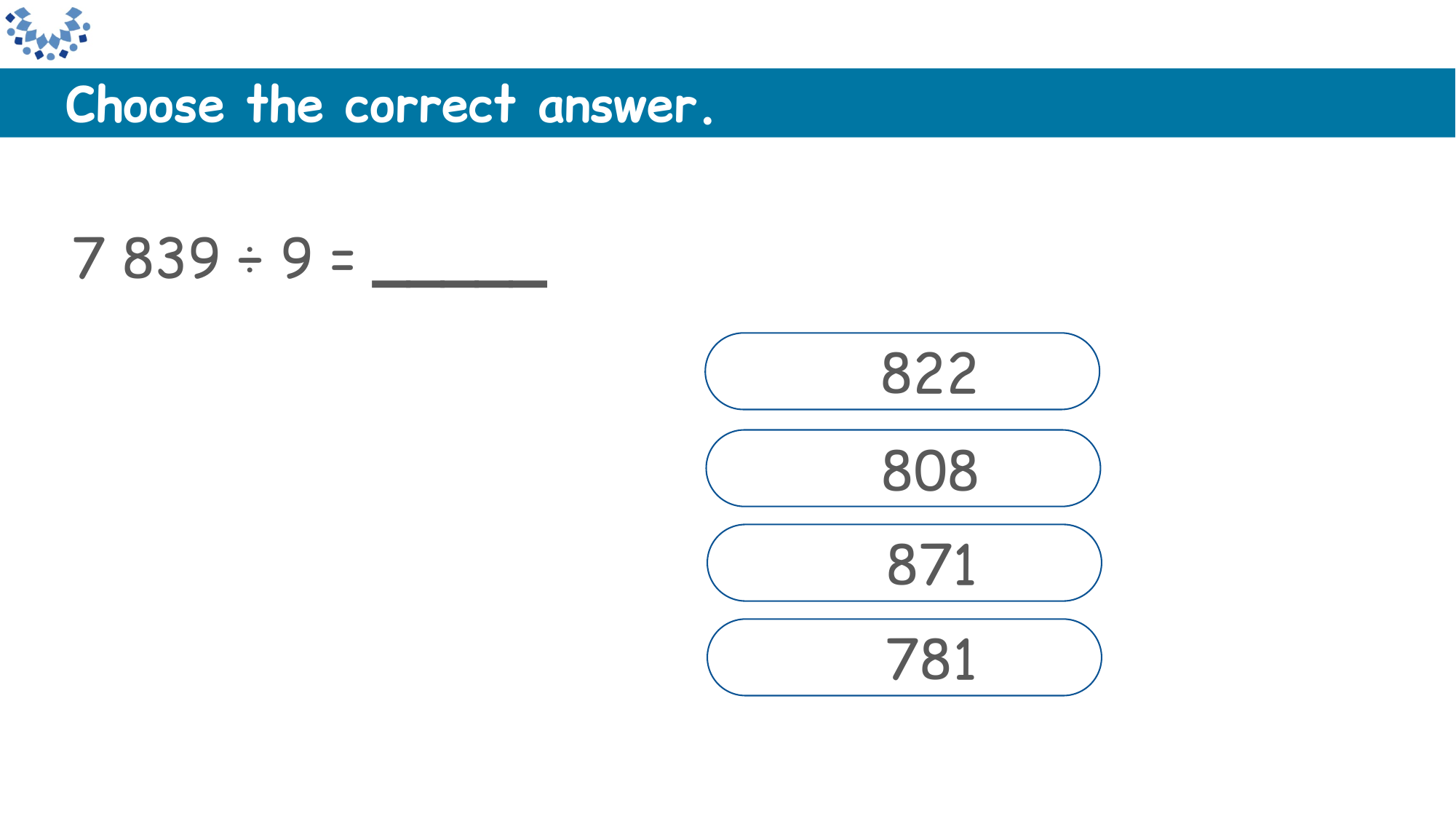

Choose the correct answer.
7 839 ÷ 9 = _____
822

808
871
781